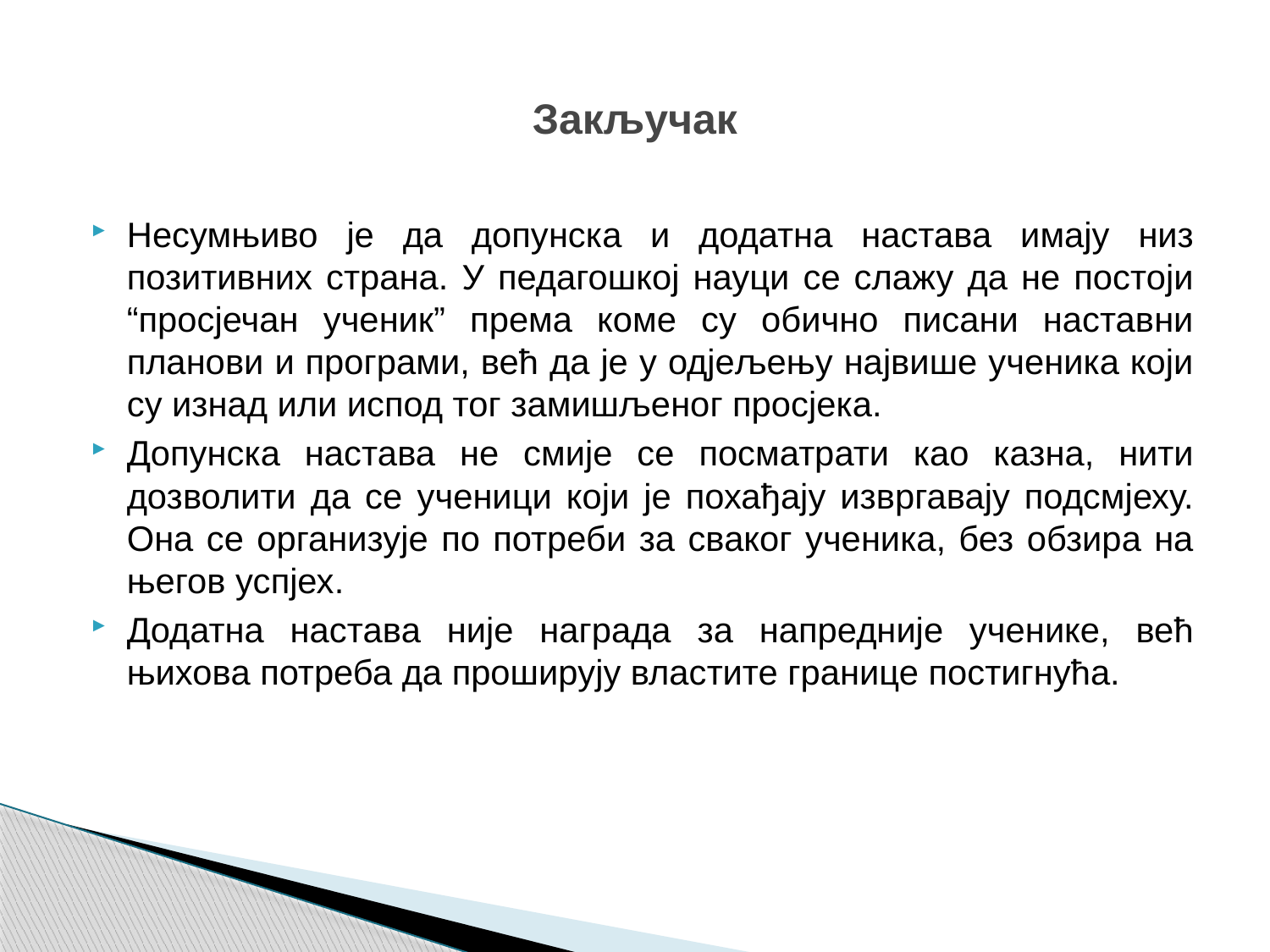

# Закључак
Несумњиво је да допунска и додатна настава имају низ позитивних страна. У педагошкој науци се слажу да не постоји “просјечан ученик” према коме су обично писани наставни планови и програми, већ да је у одјељењу највише ученика који су изнад или испод тог замишљеног просјека.
Допунска настава не смије се посматрати као казна, нити дозволити да се ученици који је похађају извргавају подсмјеху. Она се организује по потреби за сваког ученика, без обзира на његов успјех.
Додатна настава није награда за напредније ученике, већ њихова потреба да проширују властите границе постигнућа.